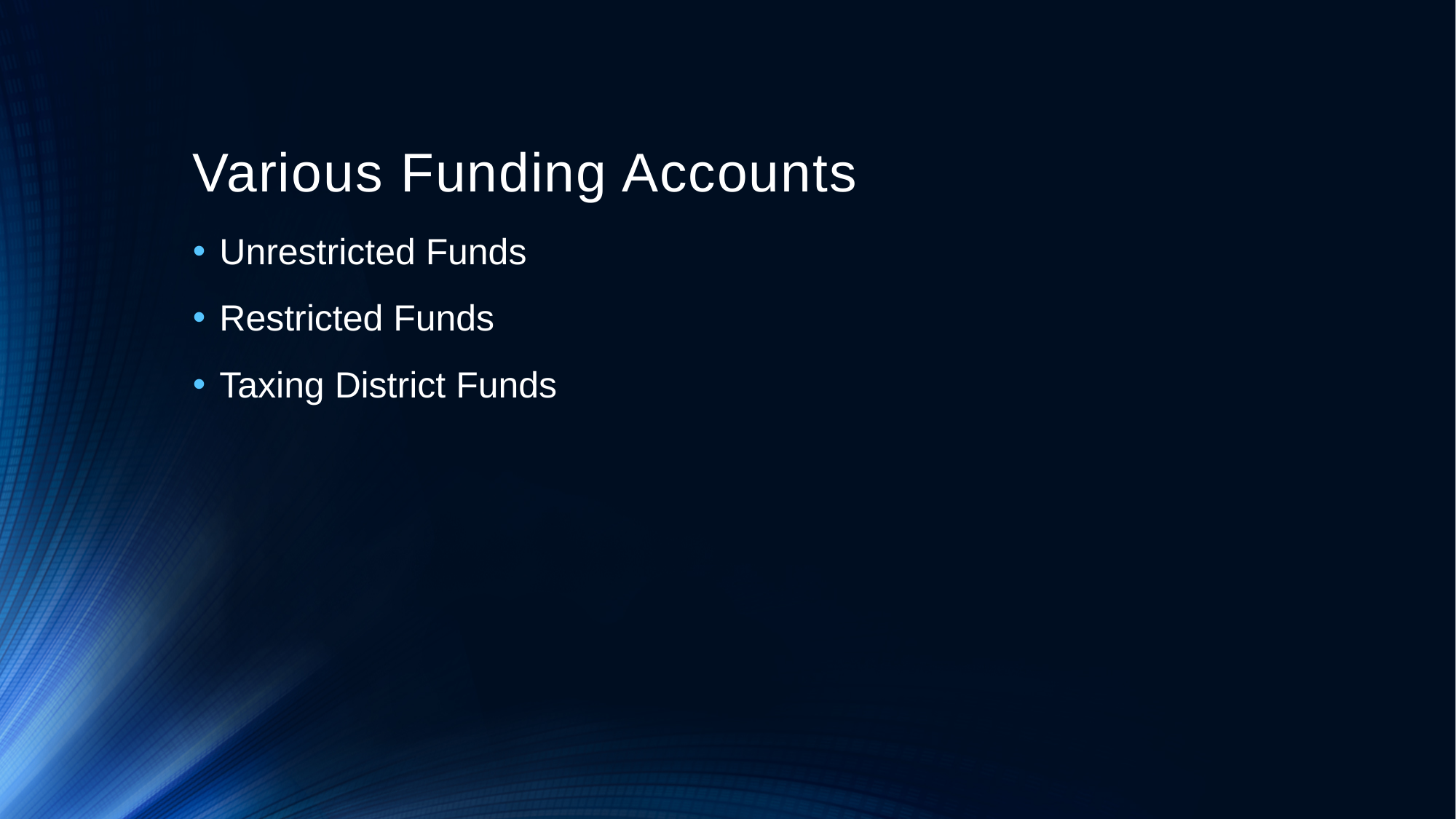

# Various Funding Accounts
Unrestricted Funds
Restricted Funds
Taxing District Funds